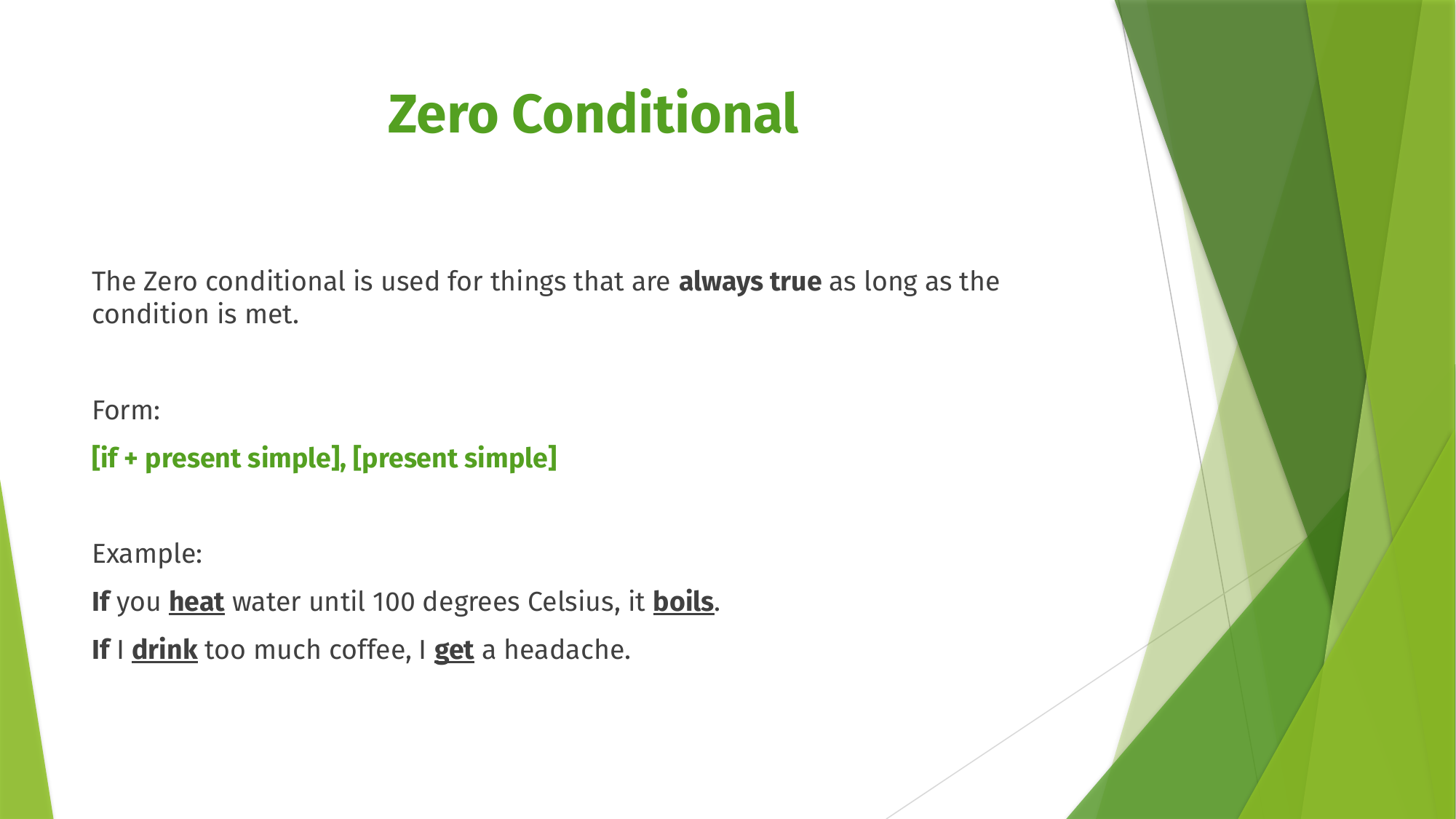

# Zero Conditional
The Zero conditional is used for things that are always true as long as the condition is met.

Form:
[if + present simple], [present simple]

Example:
If you heat water until 100 degrees Celsius, it boils.
If I drink too much coffee, I get a headache.